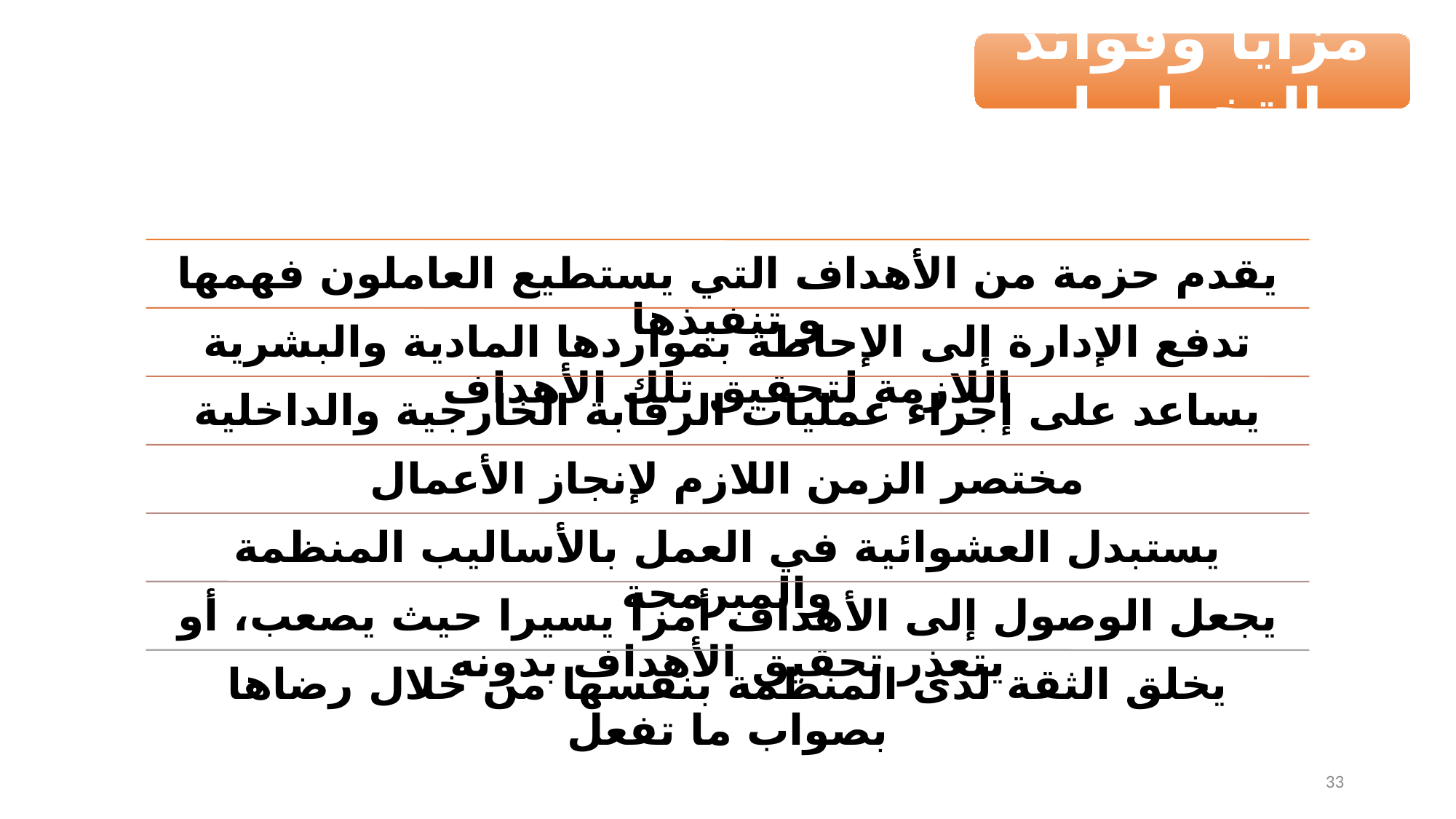

مزايا وفوائد التخطيط
يقدم حزمة من الأهداف التي يستطيع العاملون فهمها و تنفيذها
تدفع الإدارة إلى الإحاطة بمواردها المادية والبشرية اللازمة لتحقيق تلك الأهداف
يساعد على إجراء عمليات الرقابة الخارجية والداخلية
مختصر الزمن اللازم لإنجاز الأعمال
يستبدل العشوائية في العمل بالأساليب المنظمة والمبرمجة
يجعل الوصول إلى الأهداف أمرا يسيرا حيث يصعب، أو يتعذر تحقيق الأهداف بدونه
يخلق الثقة لدى المنظمة بنفسها من خلال رضاها بصواب ما تفعل
33